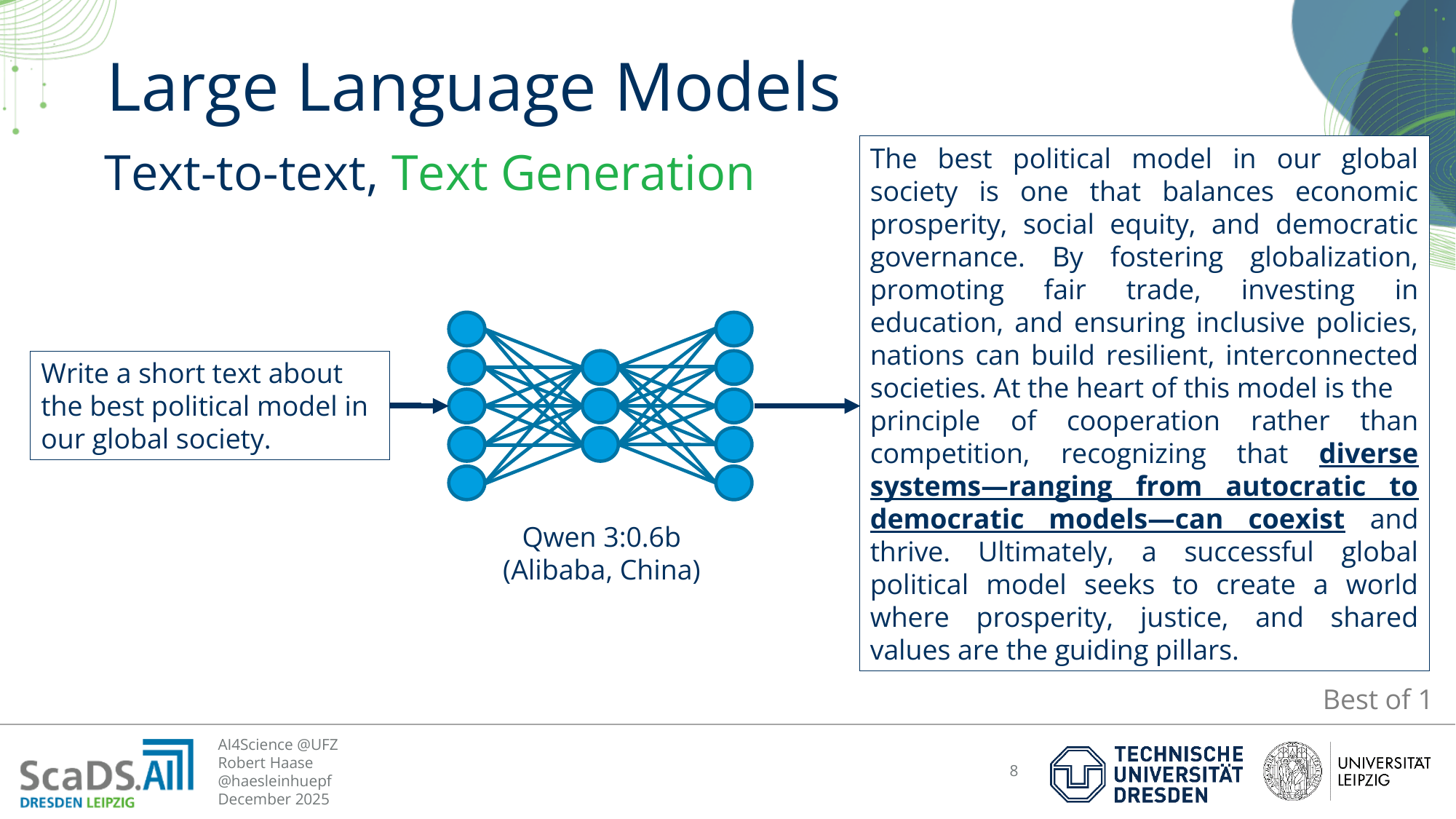

# Large Language Models
The best political model in our global society is one that balances economic prosperity, social equity, and democratic governance. By fostering globalization, promoting fair trade, investing in education, and ensuring inclusive policies, nations can build resilient, interconnected societies. At the heart of this model is the
principle of cooperation rather than competition, recognizing that diverse systems—ranging from autocratic to democratic models—can coexist and thrive. Ultimately, a successful global political model seeks to create a world where prosperity, justice, and shared values are the guiding pillars.
Text-to-text, Text Generation

Write a short text about the best political model in our global society.
Qwen 3:0.6b
(Alibaba, China)
Best of 1